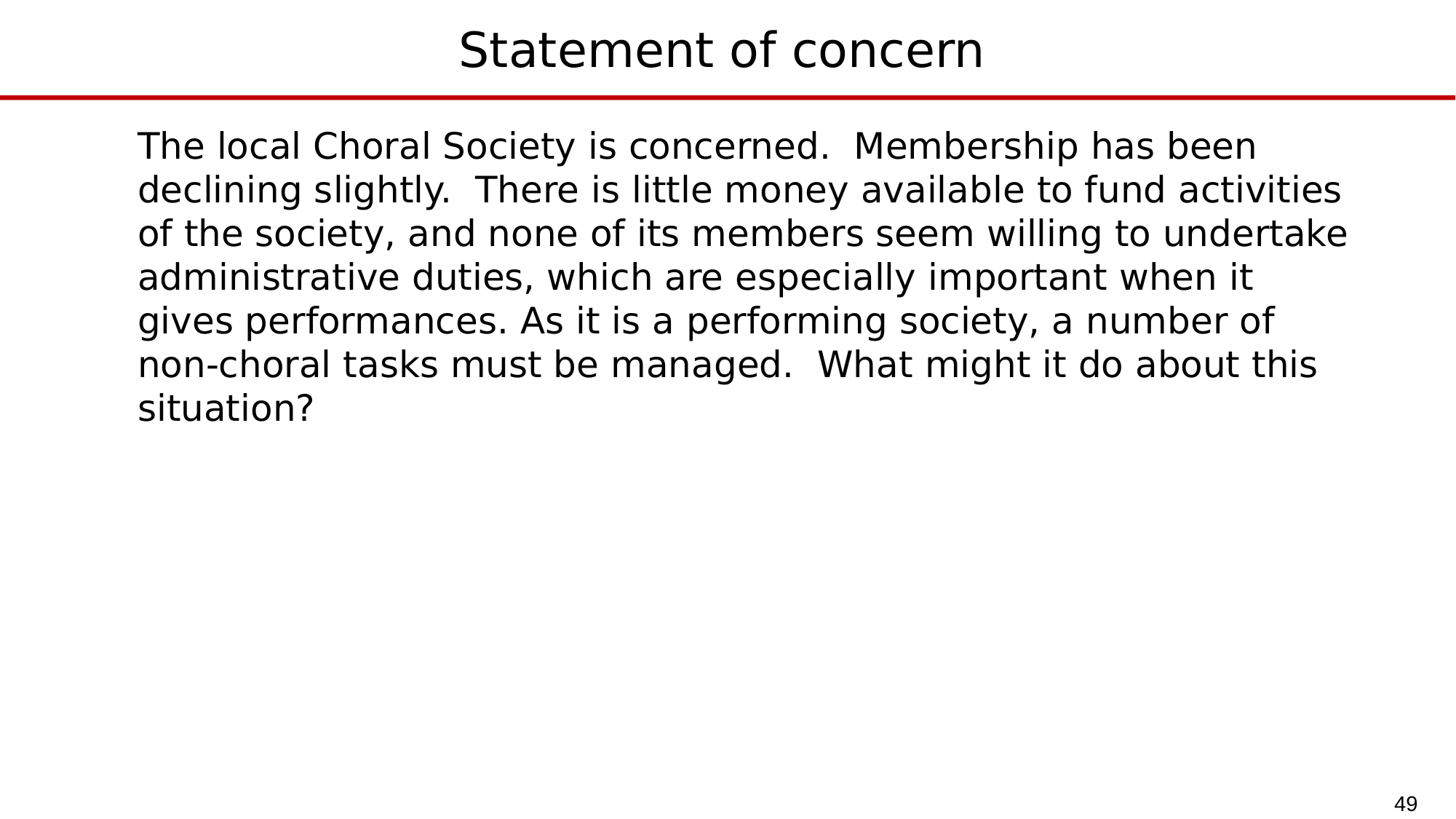

# Statement of concern
	The local Choral Society is concerned.  Membership has been declining slightly.  There is little money available to fund activities of the society, and none of its members seem willing to undertake administrative duties, which are especially important when it gives performances. As it is a performing society, a number of non-choral tasks must be managed.  What might it do about this situation?
49